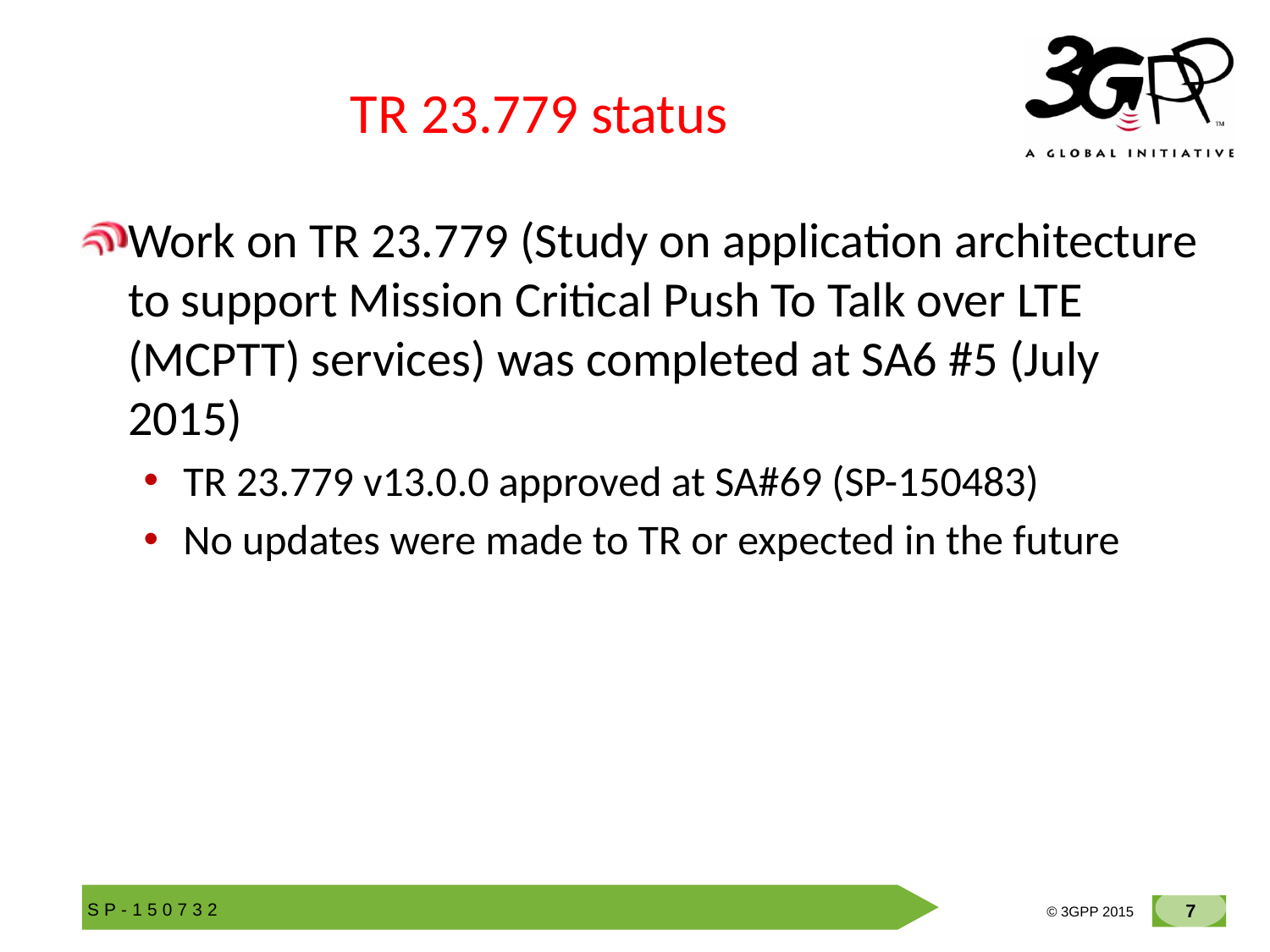

# TR 23.779 status
Work on TR 23.779 (Study on application architecture to support Mission Critical Push To Talk over LTE (MCPTT) services) was completed at SA6 #5 (July 2015)
TR 23.779 v13.0.0 approved at SA#69 (SP-150483)
No updates were made to TR or expected in the future